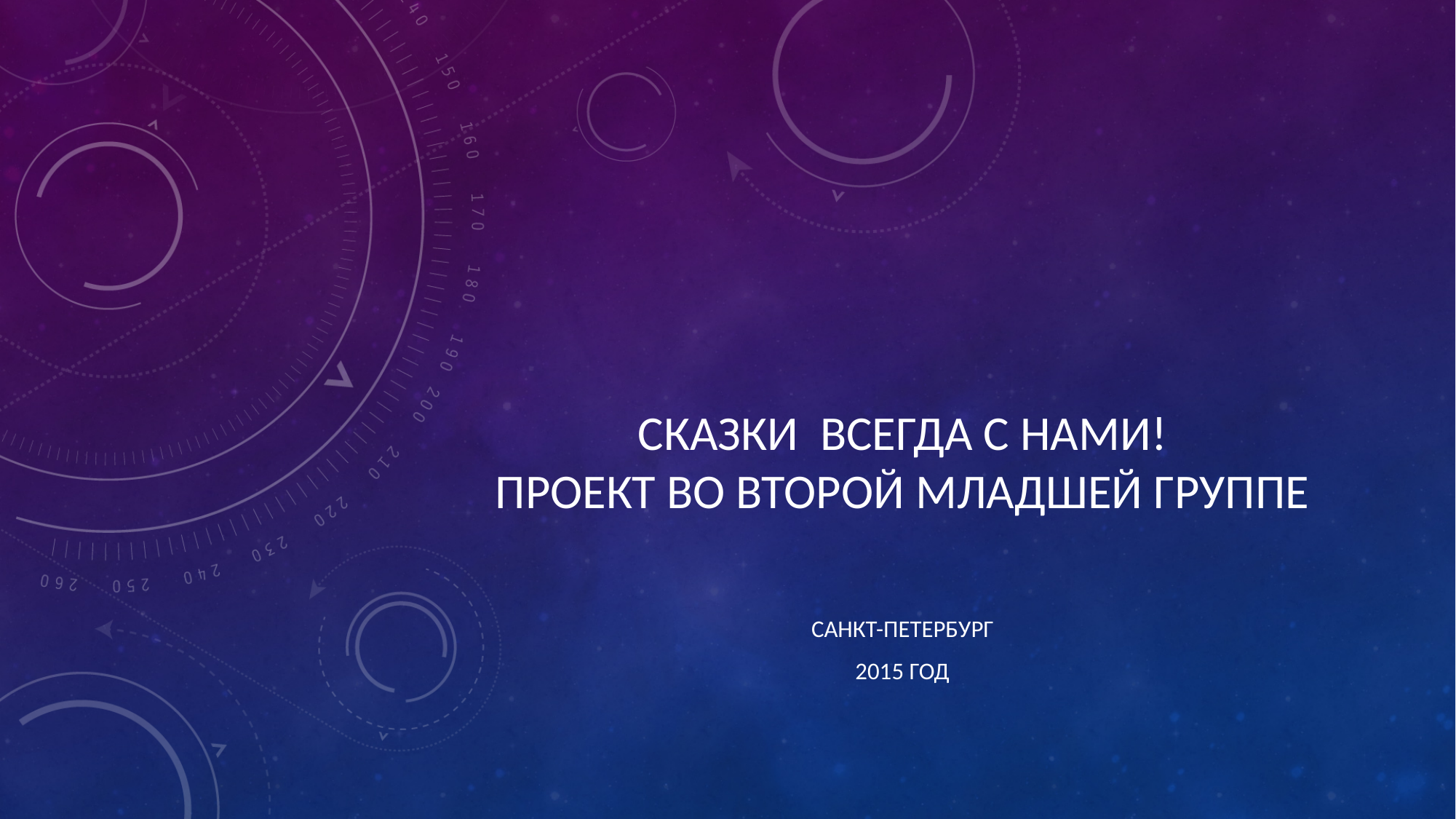

# Сказки  всегда с нами! Проект во второй младшей группе

Санкт-петербург
2015 год